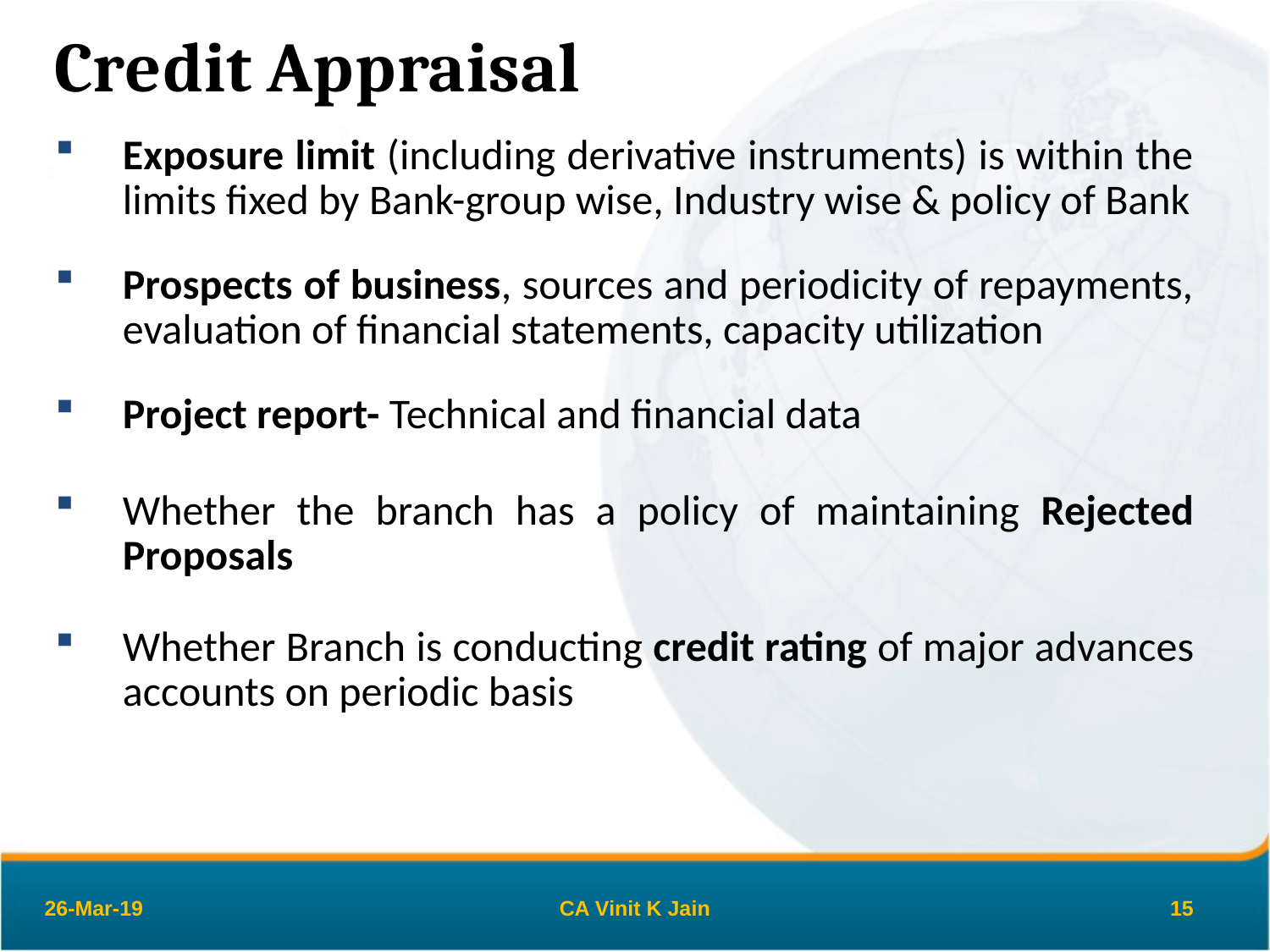

# Credit Appraisal
Exposure limit (including derivative instruments) is within the limits fixed by Bank-group wise, Industry wise & policy of Bank

Prospects of business, sources and periodicity of repayments, evaluation of financial statements, capacity utilization

Project report- Technical and financial data

Whether the branch has a policy of maintaining Rejected Proposals

Whether Branch is conducting credit rating of major advances accounts on periodic basis

26-Mar-19
CA Vinit K Jain
15